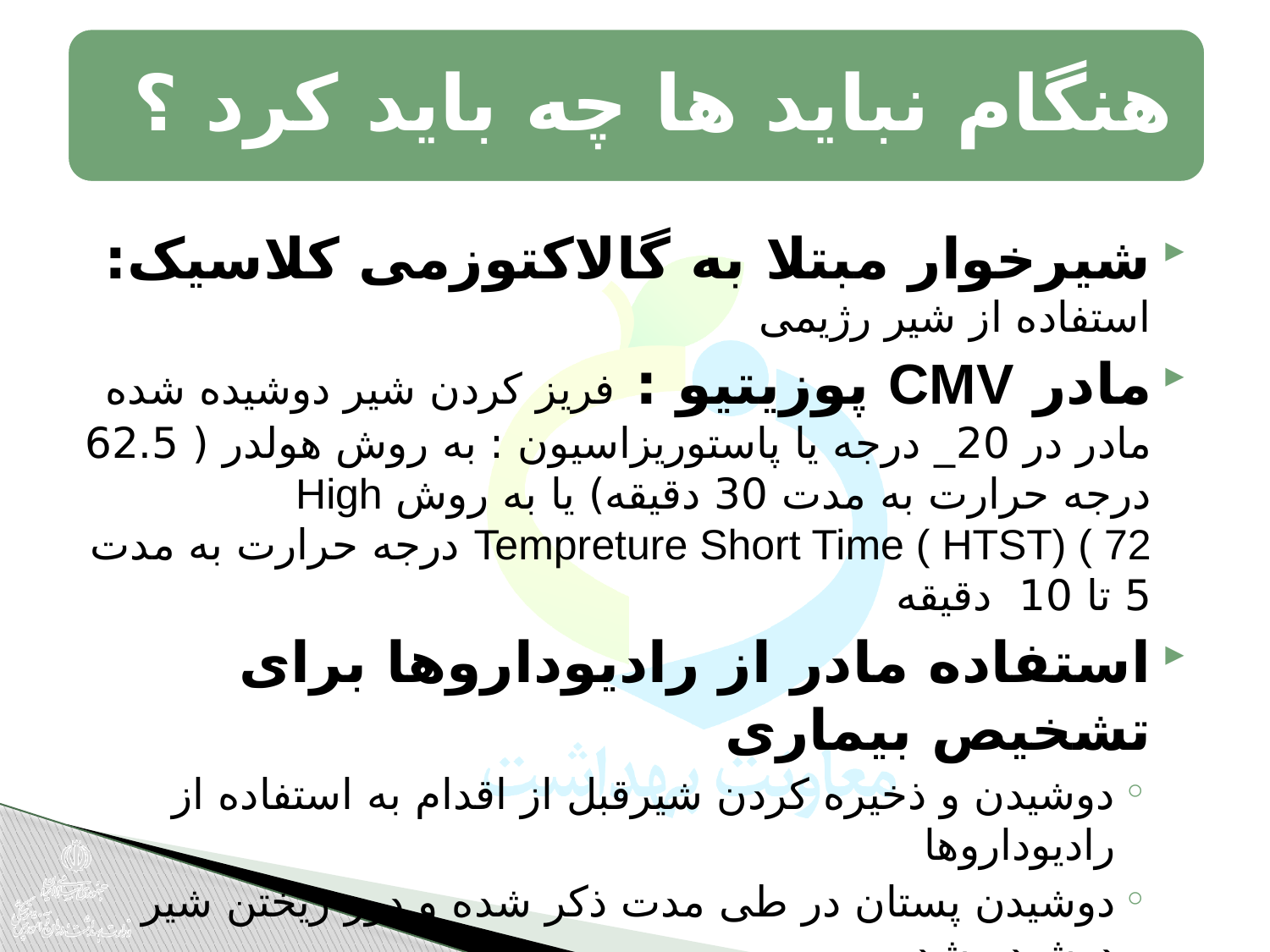

هنگام نباید ها چه باید کرد ؟
شیرخوار مبتلا به گالاکتوزمی کلاسیک: استفاده از شیر رژیمی
مادر CMV پوزیتیو : فریز کردن شیر دوشیده شده مادر در 20_ درجه یا پاستوریزاسیون : به روش هولدر ( 62.5 درجه حرارت به مدت 30 دقیقه) یا به روش High Tempreture Short Time ( HTST) ( 72 درجه حرارت به مدت 5 تا 10  دقیقه
استفاده مادر از رادیوداروها برای تشخیص بیماری
دوشیدن و ذخیره کردن شیرقبل از اقدام به استفاده از رادیوداروها
دوشیدن پستان در طی مدت ذکر شده و دور ریختن شیر دوشیده شده